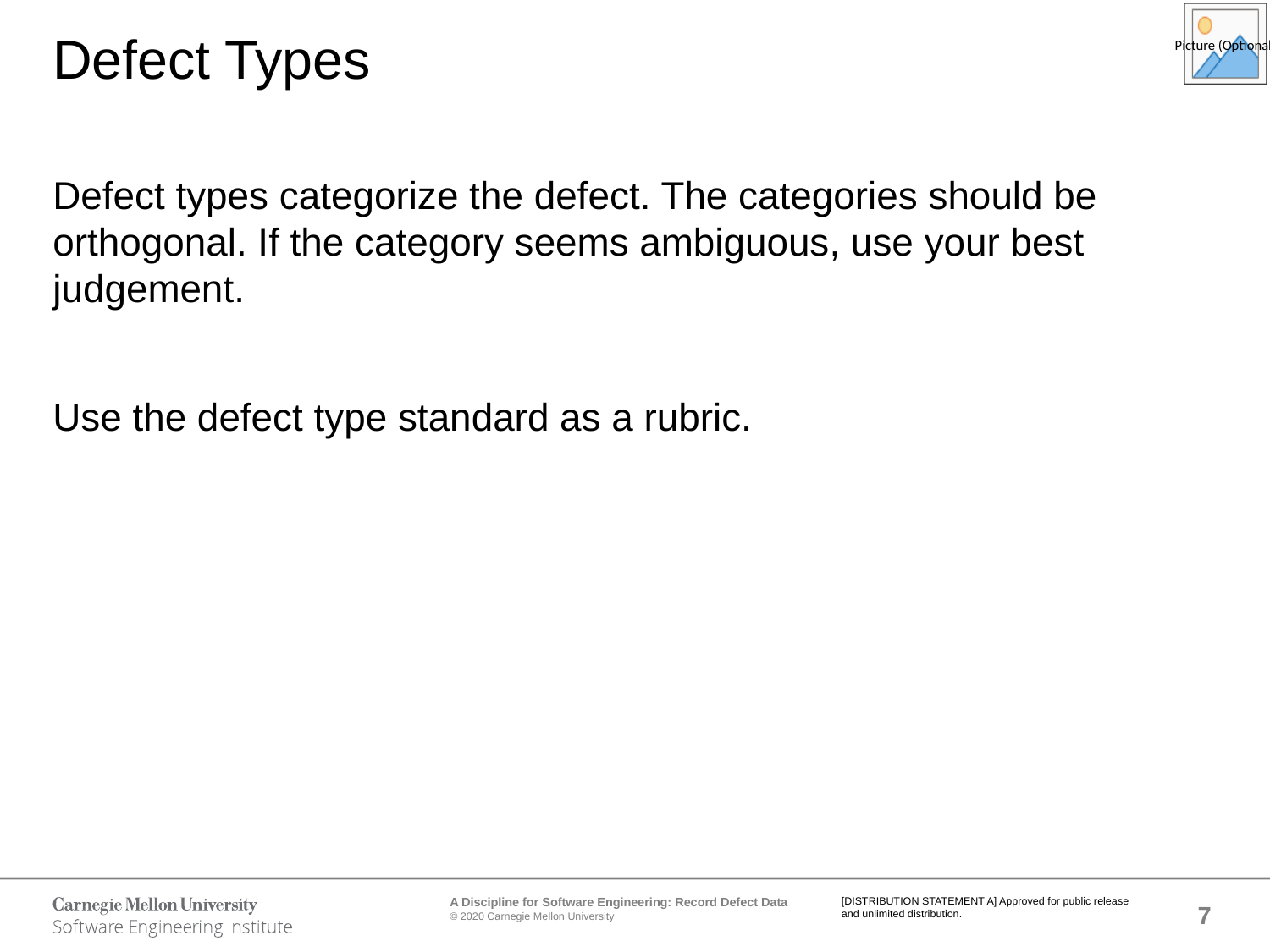

# Defect Types
Defect types categorize the defect. The categories should be orthogonal. If the category seems ambiguous, use your best judgement.

Use the defect type standard as a rubric.